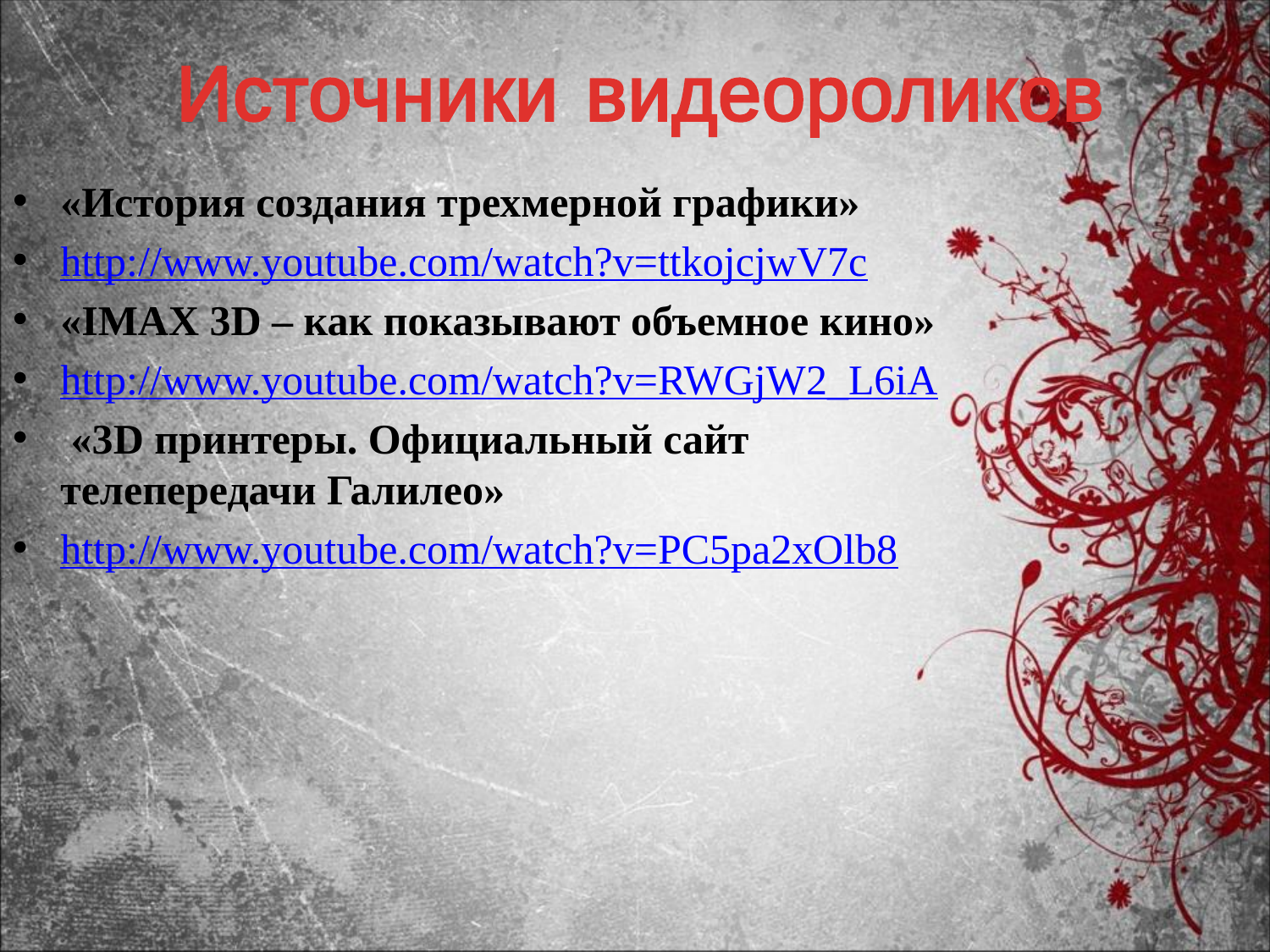

# Источники видеороликов
«История создания трехмерной графики»
http://www.youtube.com/watch?v=ttkojcjwV7c
«IMAX 3D – как показывают объемное кино»
http://www.youtube.com/watch?v=RWGjW2_L6iA
 «3D принтеры. Официальный сайт телепередачи Галилео»
http://www.youtube.com/watch?v=PC5pa2xOlb8